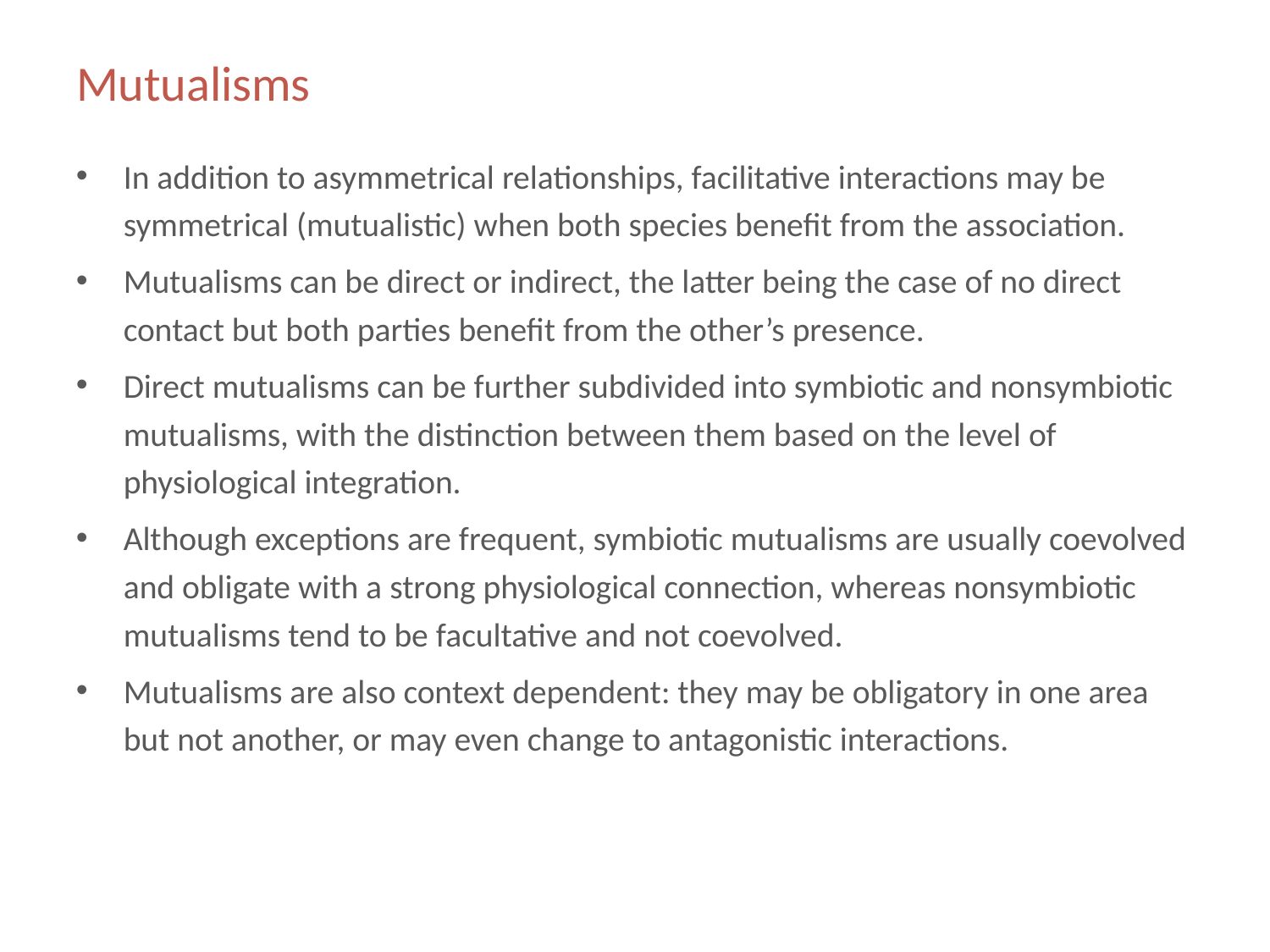

# Mutualisms
In addition to asymmetrical relationships, facilitative interactions may be symmetrical (mutualistic) when both species benefit from the association.
Mutualisms can be direct or indirect, the latter being the case of no direct contact but both parties benefit from the other’s presence.
Direct mutualisms can be further subdivided into symbiotic and nonsymbiotic mutualisms, with the distinction between them based on the level of physiological integration.
Although exceptions are frequent, symbiotic mutualisms are usually coevolved and obligate with a strong physiological connection, whereas nonsymbiotic mutualisms tend to be facultative and not coevolved.
Mutualisms are also context dependent: they may be obligatory in one area but not another, or may even change to antagonistic interactions.